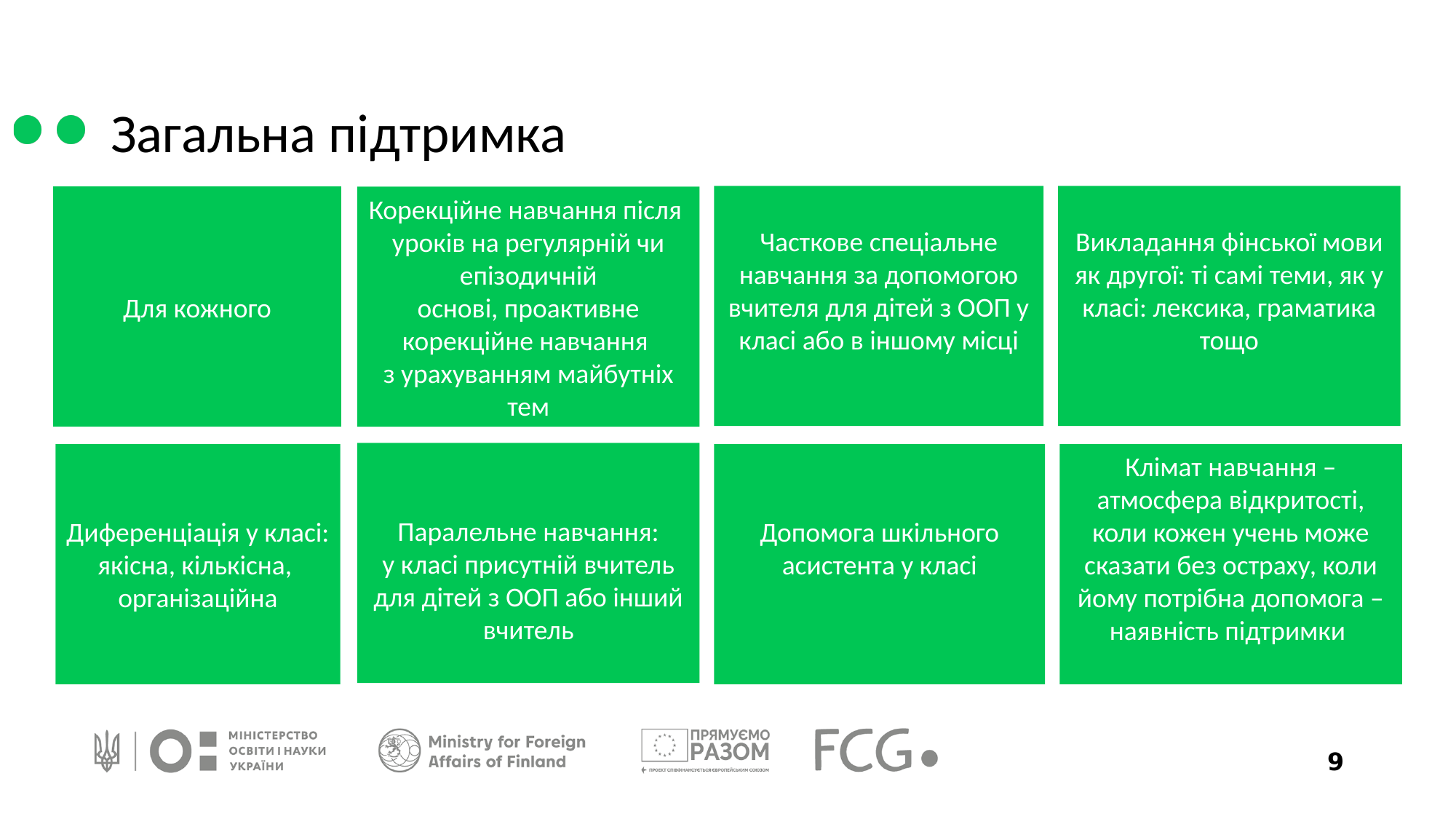

Загальна підтримка

Часткове спеціальне навчання за допомогою вчителя для дітей з ООП у класі або в іншому місці

Викладання фінської мови як другої: ті самі теми, як у класі: лексика, граматика тощо

Для кожного

Корекційне навчання після
уроків на регулярній чи епізодичній
основі, проактивне корекційне навчання
з урахуванням майбутніх тем

Паралельне навчання:
у класі присутній вчитель для дітей з ООП або інший вчитель

Диференціація у класі:
якісна, кількісна,
організаційна

Допомога шкільного асистента у класі

Клімат навчання – атмосфера відкритості, коли кожен учень може сказати без остраху, коли йому потрібна допомога – наявність підтримки

9